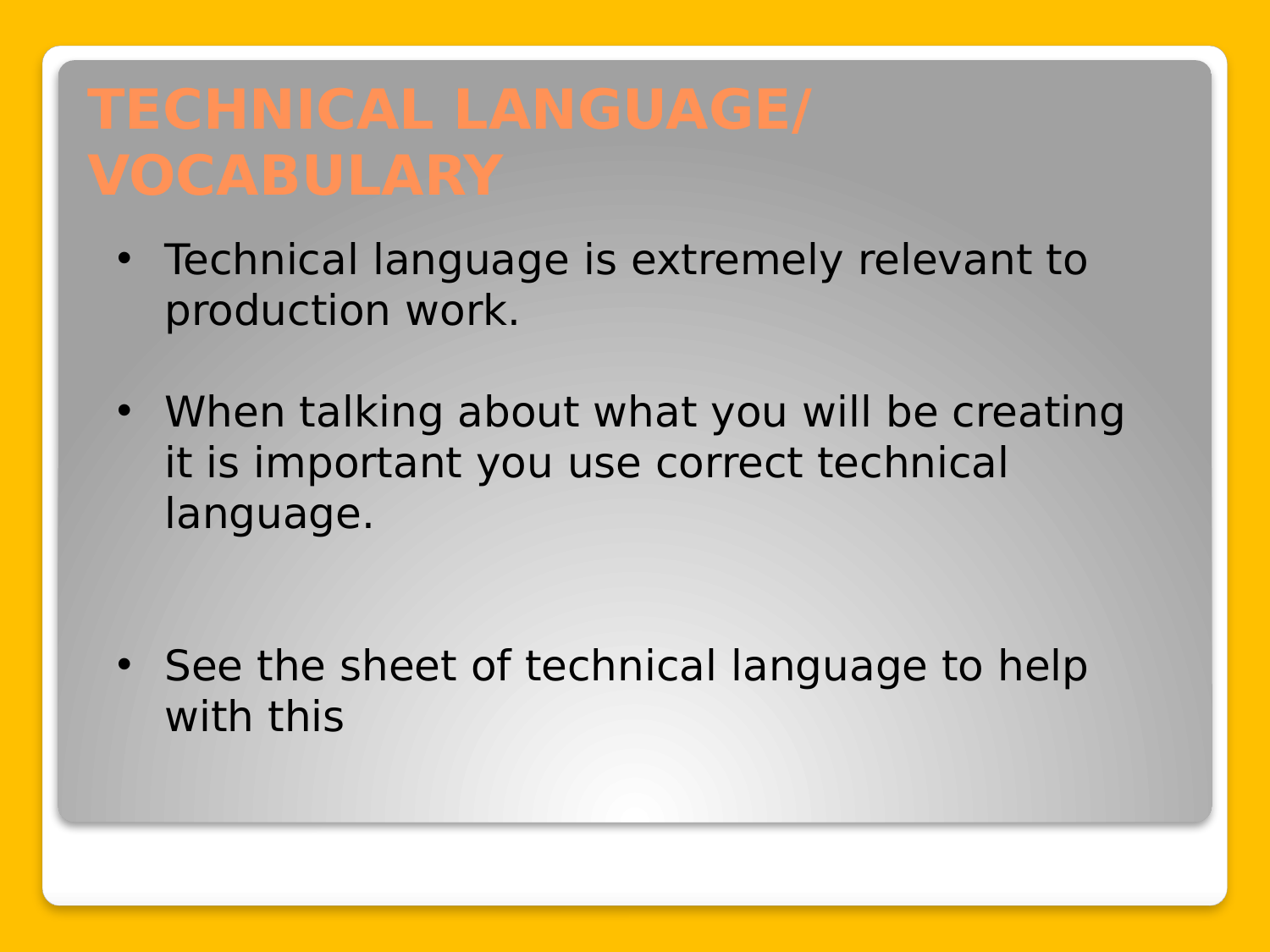

# TECHNICAL LANGUAGE/ VOCABULARY
Technical language is extremely relevant to production work.

When talking about what you will be creating it is important you use correct technical language.

See the sheet of technical language to help with this